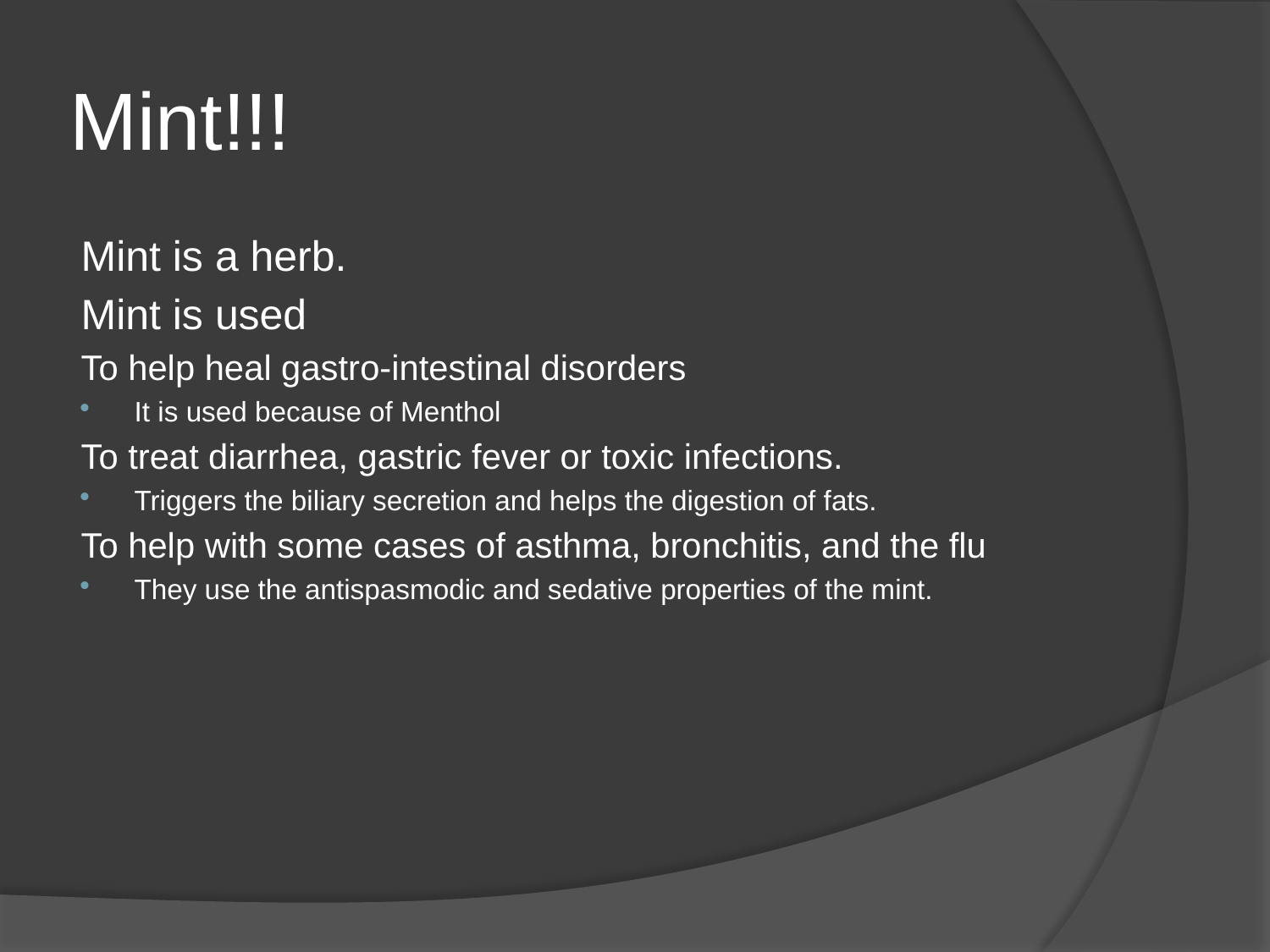

# Mint!!!
Mint is a herb.
Mint is used
To help heal gastro-intestinal disorders
It is used because of Menthol
To treat diarrhea, gastric fever or toxic infections.
Triggers the biliary secretion and helps the digestion of fats.
To help with some cases of asthma, bronchitis, and the flu
They use the antispasmodic and sedative properties of the mint.